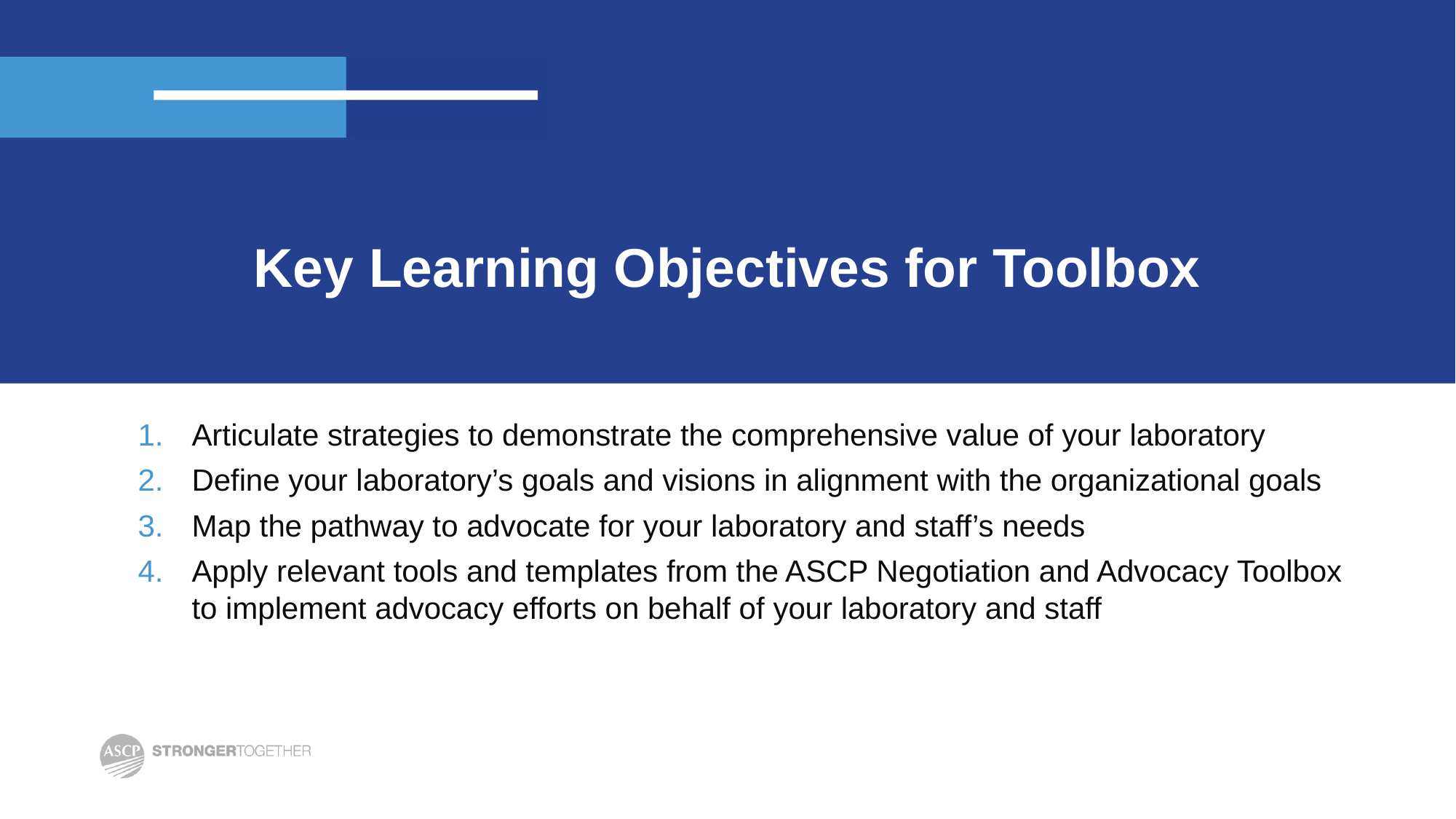

# Key Learning Objectives for Toolbox
Articulate strategies to demonstrate the comprehensive value of your laboratory
Define your laboratory’s goals and visions in alignment with the organizational goals
Map the pathway to advocate for your laboratory and staff’s needs
Apply relevant tools and templates from the ASCP Negotiation and Advocacy Toolbox to implement advocacy efforts on behalf of your laboratory and staff